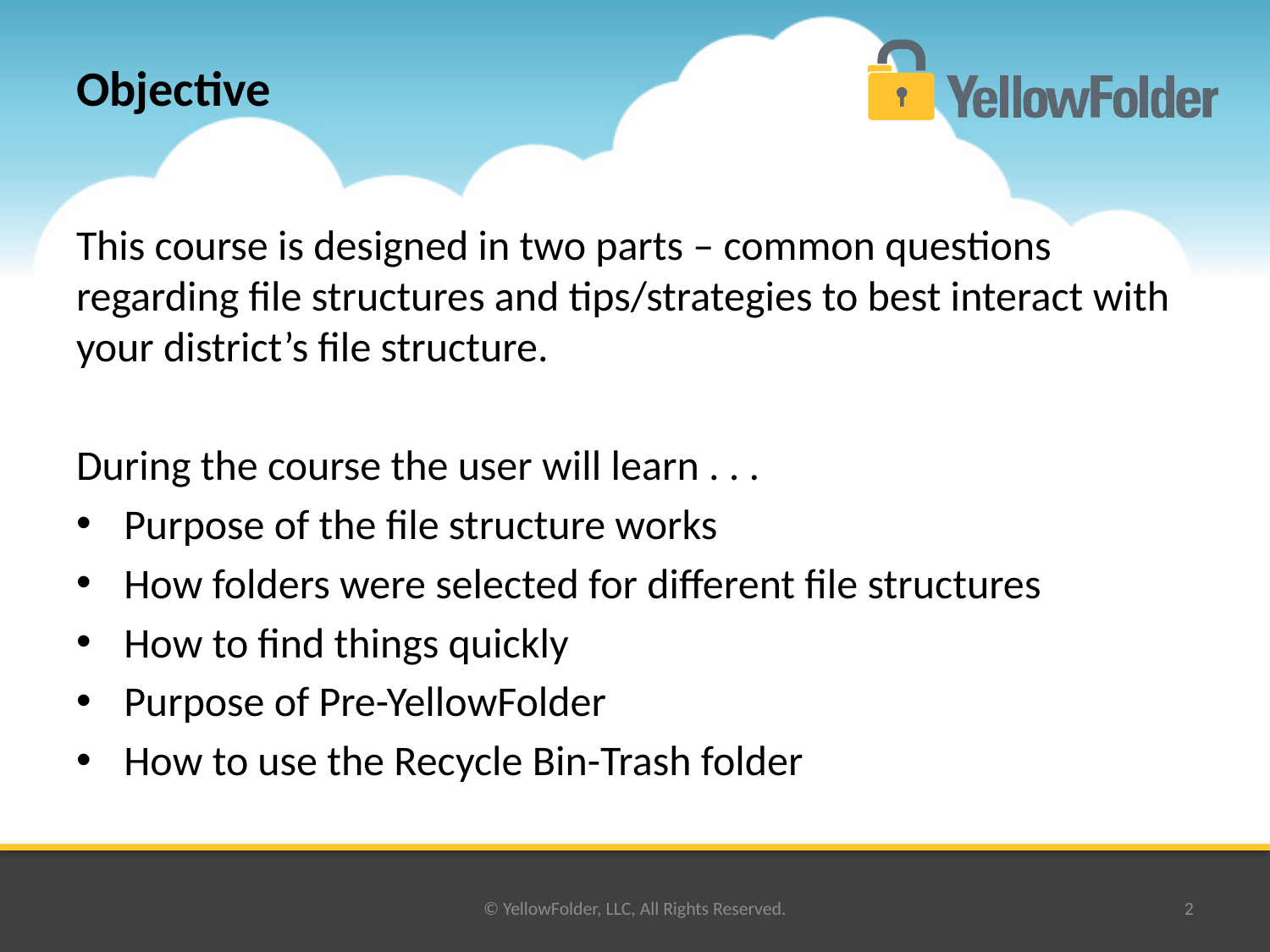

# Objective
This course is designed in two parts – common questions regarding file structures and tips/strategies to best interact with your district’s file structure.

During the course the user will learn . . .
Purpose of the file structure works
How folders were selected for different file structures
How to find things quickly
Purpose of Pre-YellowFolder
How to use the Recycle Bin-Trash folder

© YellowFolder, LLC, All Rights Reserved.
2